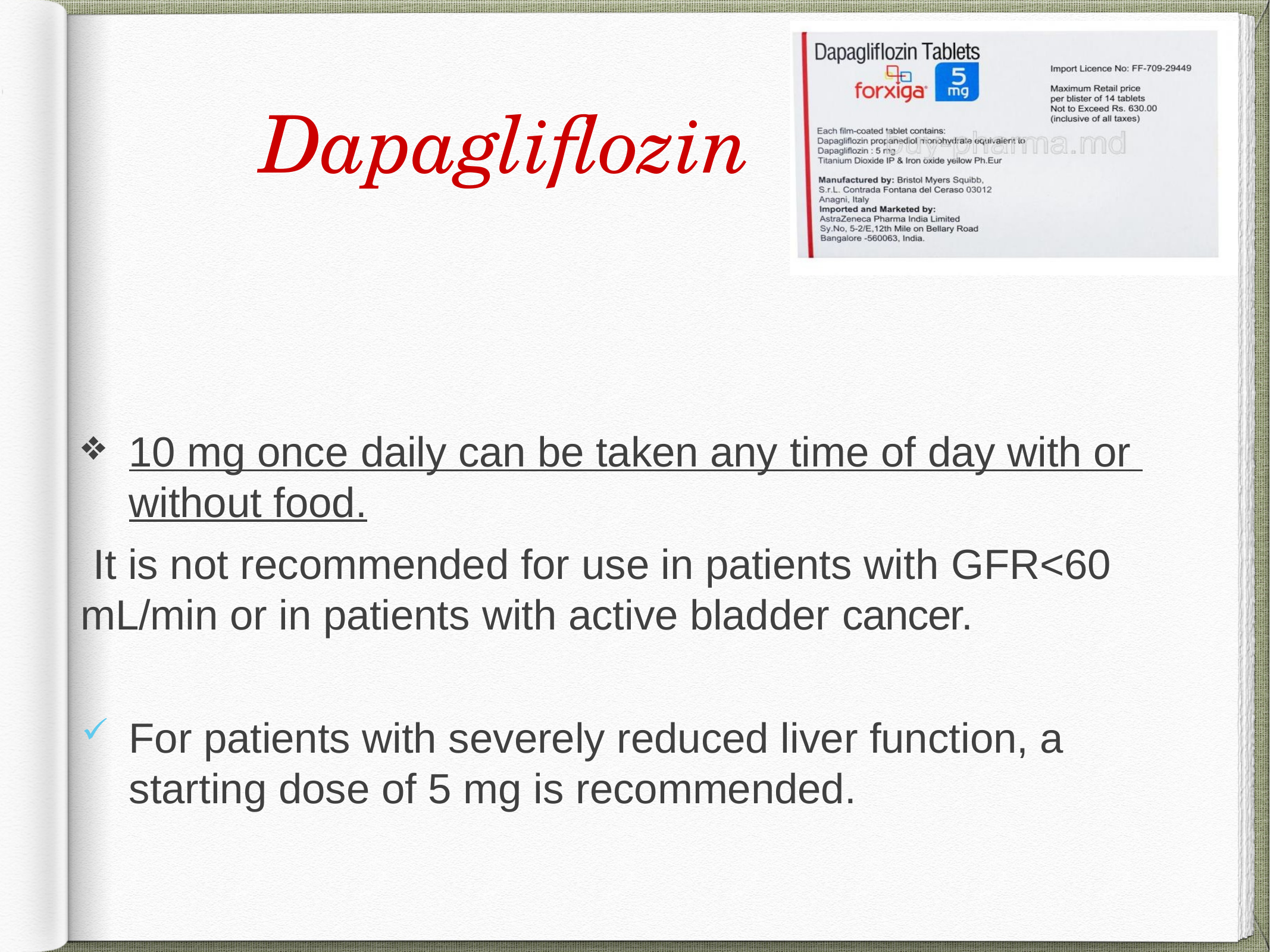

# Dapagliflozin

10 mg once daily can be taken any time of day with or  without food.
 It is not recommended for use in patients with GFR<60 mL/min or in patients with active bladder cancer.

For patients with severely reduced liver function, a  starting dose of 5 mg is recommended.